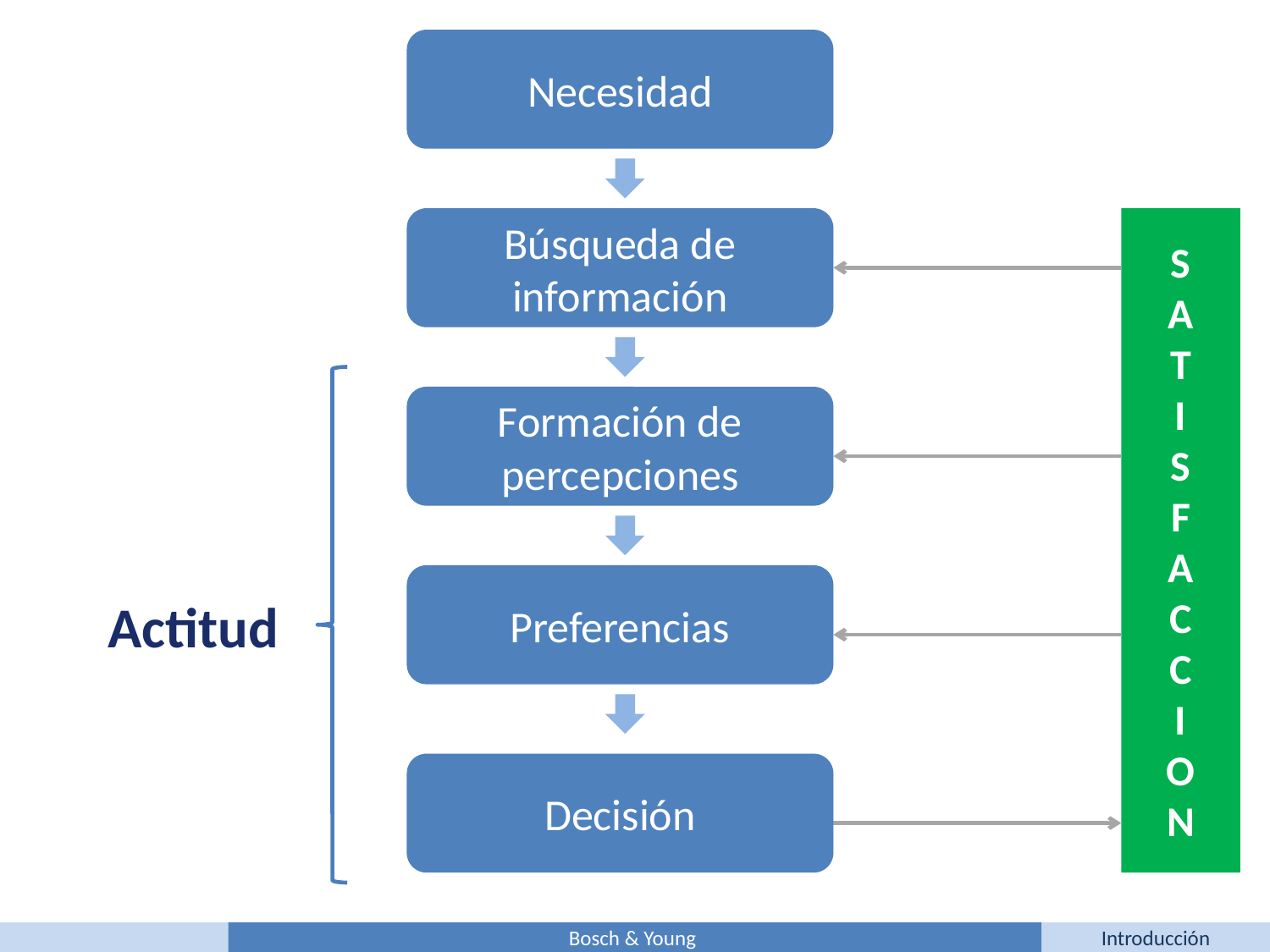

Necesidad

Búsqueda de información

Formación de percepciones

Preferencias

Decisión
S
A
T
I
S
F
A
C
C
I
O
N

Actitud

Bosch & Young
Introducción